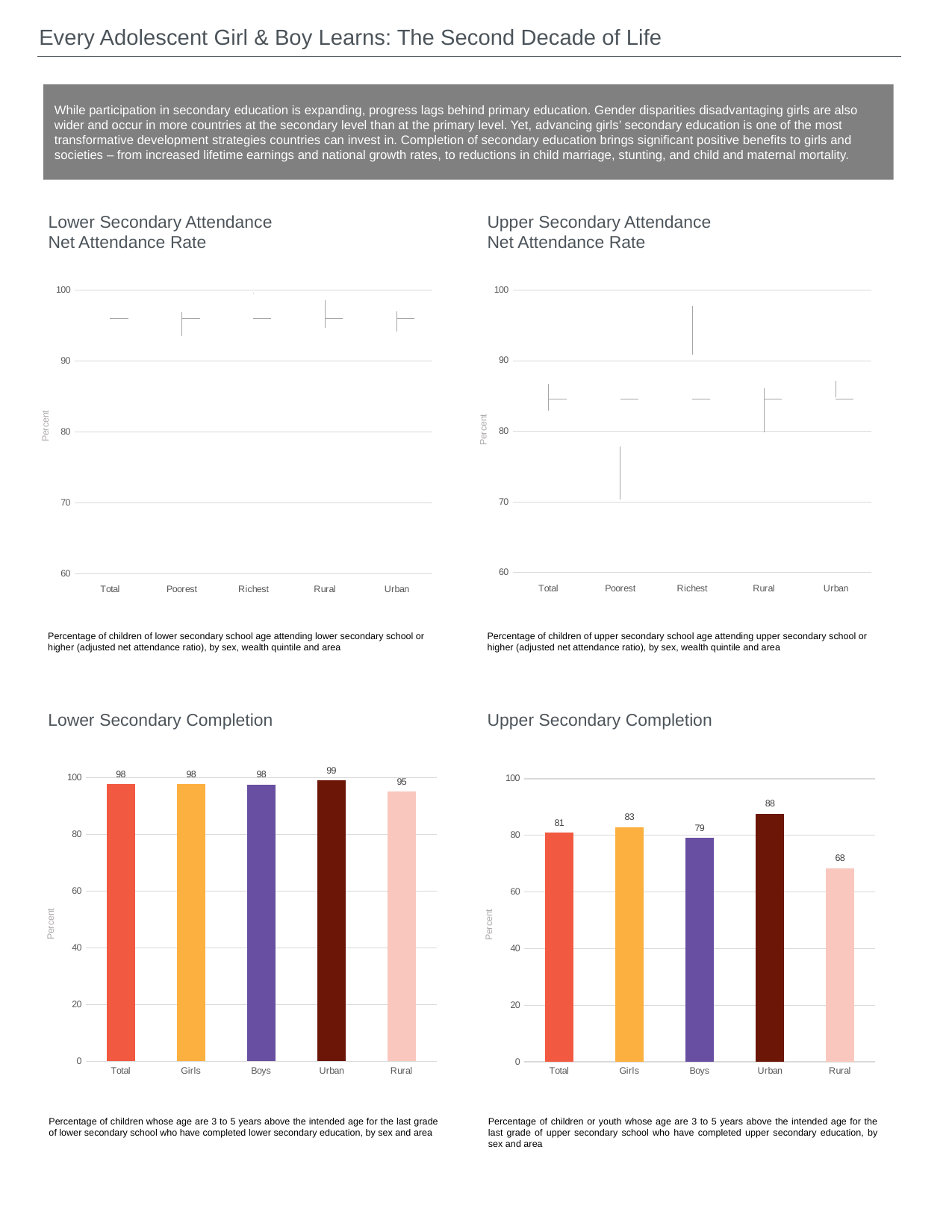

Every Adolescent Girl & Boy Learns: The Second Decade of Life
While participation in secondary education is expanding, progress lags behind primary education. Gender disparities disadvantaging girls are also wider and occur in more countries at the secondary level than at the primary level. Yet, advancing girls’ secondary education is one of the most transformative development strategies countries can invest in. Completion of secondary education brings significant positive benefits to girls and societies – from increased lifetime earnings and national growth rates, to reductions in child marriage, stunting, and child and maternal mortality.
Lower Secondary Attendance
Net Attendance Rate
Upper Secondary Attendance
Net Attendance Rate

[unsupported chart]

[unsupported chart]

Percentage of children of lower secondary school age attending lower secondary school or higher (adjusted net attendance ratio), by sex, wealth quintile and area
Percentage of children of upper secondary school age attending upper secondary school or higher (adjusted net attendance ratio), by sex, wealth quintile and area
Lower Secondary Completion
Upper Secondary Completion

### Chart

| Category |  |
|---|---|
| Total | 97.70355213480167 |
| Girls | 97.7811899559803 |
| Boys | 97.64931538712645 |
| Urban | 99.09665741002033 |
| Rural | 95.13823237634736 |

### Chart

| Category |  |
|---|---|
| Total | 80.89946289236062 |
| Girls | 82.9071162360607 |
| Boys | 79.08138439948054 |
| Urban | 87.69209887655711 |
| Rural | 68.34668959210232 |
Percentage of children whose age are 3 to 5 years above the intended age for the last grade of lower secondary school who have completed lower secondary education, by sex and area

Percentage of children or youth whose age are 3 to 5 years above the intended age for the last grade of upper secondary school who have completed upper secondary education, by sex and area